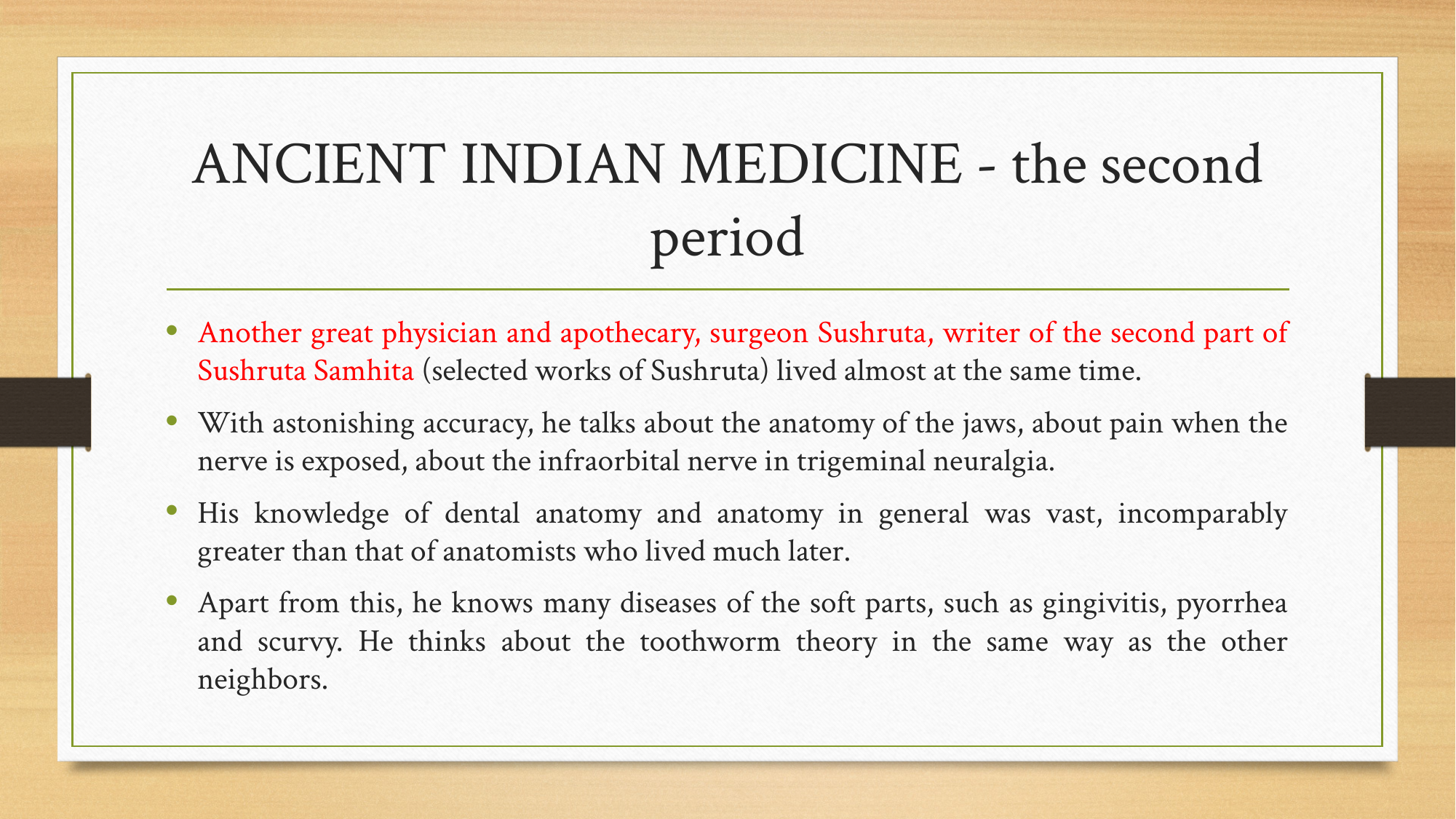

# ANCIENT INDIAN MEDICINE - the second period
Another great physician and apothecary, surgeon Sushruta, writer of the second part of Sushruta Samhita (selected works of Sushruta) lived almost at the same time.
With astonishing accuracy, he talks about the anatomy of the jaws, about pain when the nerve is exposed, about the infraorbital nerve in trigeminal neuralgia.
His knowledge of dental anatomy and anatomy in general was vast, incomparably greater than that of anatomists who lived much later.
Apart from this, he knows many diseases of the soft parts, such as gingivitis, pyorrhea and scurvy. He thinks about the toothworm theory in the same way as the other neighbors.